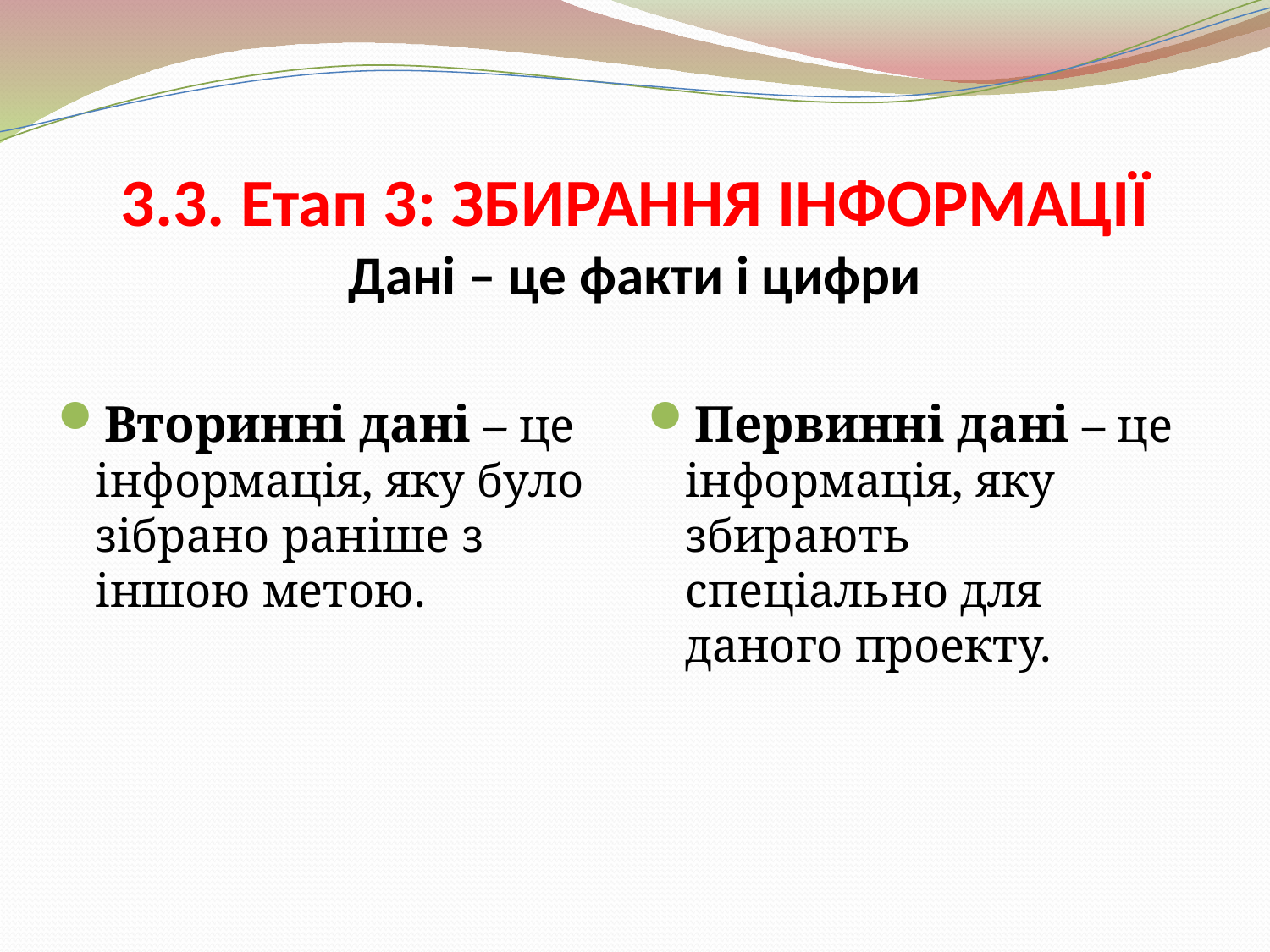

# 3.3. Етап 3: ЗБИРАННЯ ІНФОРМАЦІЇ Дані – це факти і цифри
Вторинні дані – це інформація, яку було зібрано раніше з іншою метою.

Первинні дані – це інформація, яку збирають спеціально для даного проекту.